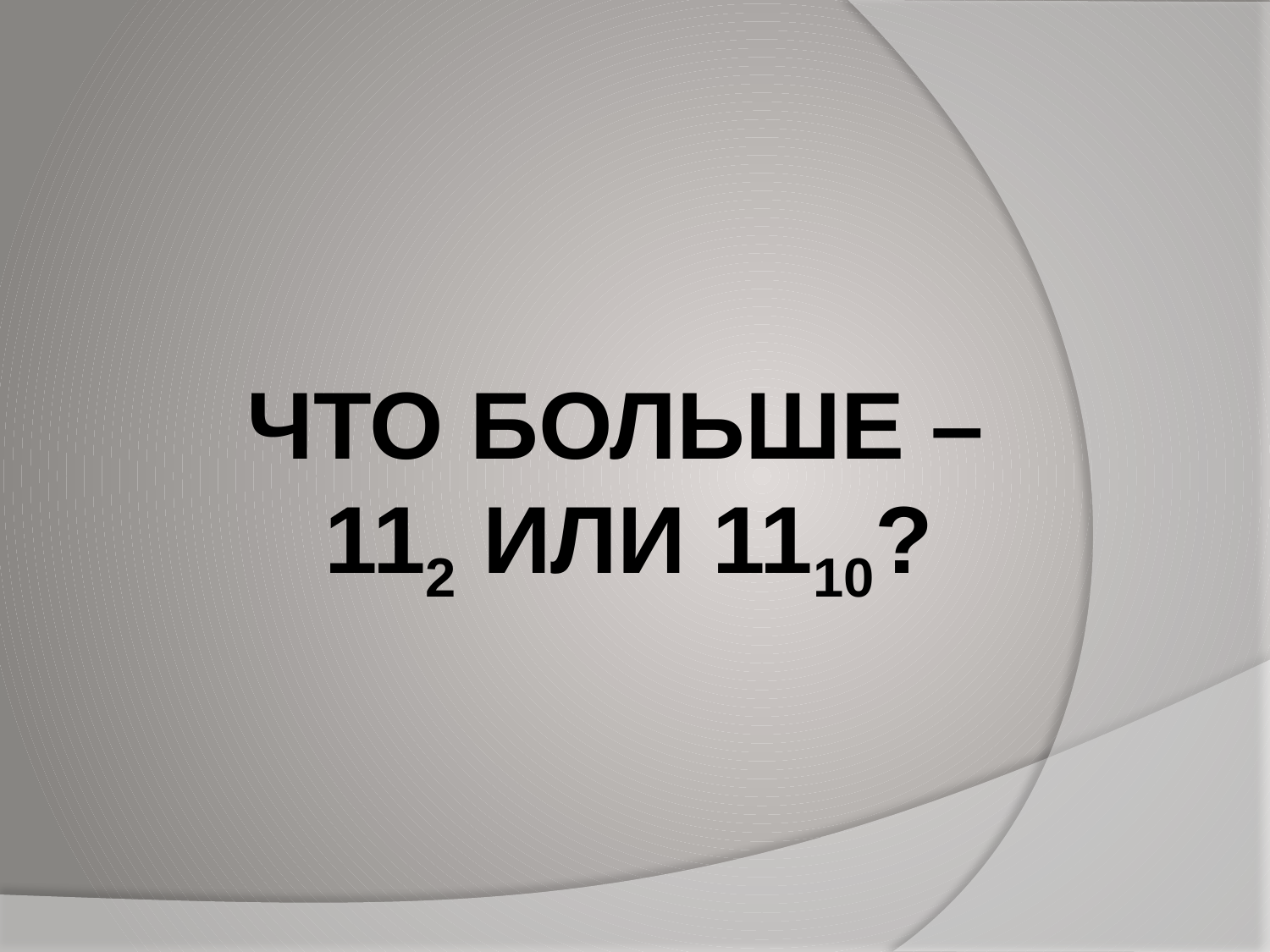

# ЧТО БОЛЬШЕ – 112 ИЛИ 1110?